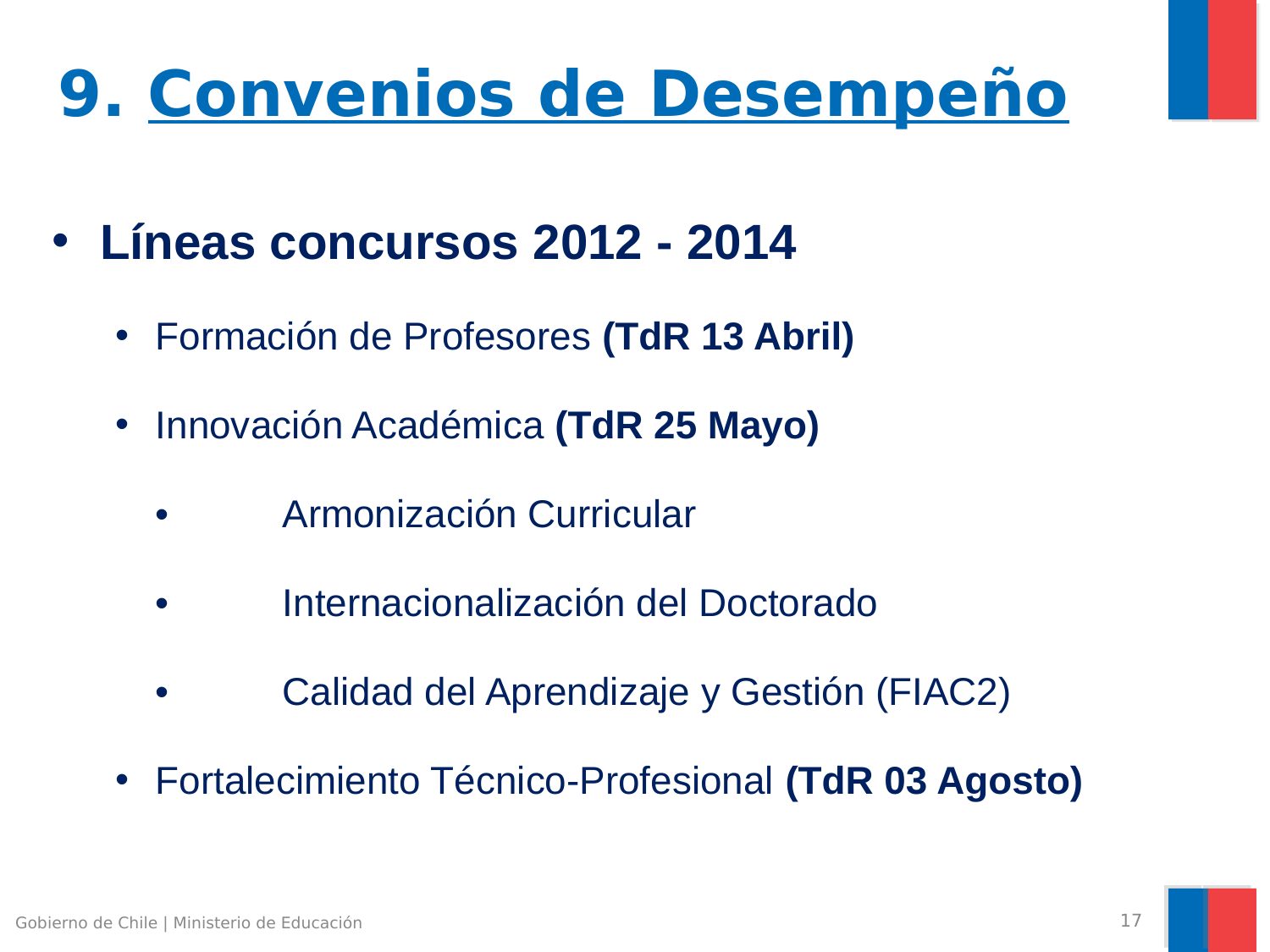

# 9. Convenios de Desempeño

Líneas concursos 2012 - 2014
Formación de Profesores (TdR 13 Abril)
Innovación Académica (TdR 25 Mayo)
	•	Armonización Curricular
	•	Internacionalización del Doctorado
	•	Calidad del Aprendizaje y Gestión (FIAC2)
Fortalecimiento Técnico-Profesional (TdR 03 Agosto)

Gobierno de Chile | Ministerio de Educación
17